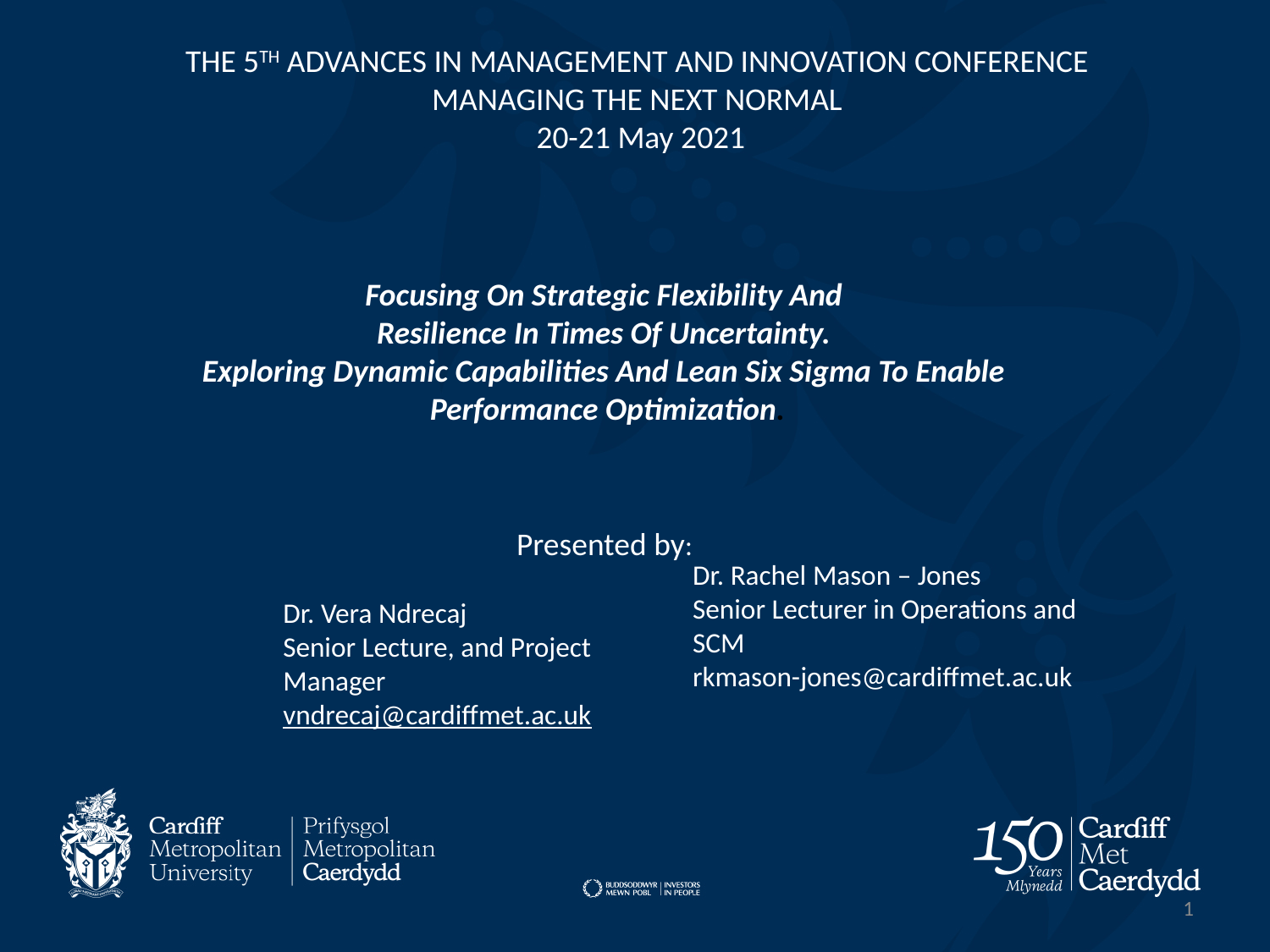

THE 5TH ADVANCES IN MANAGEMENT AND INNOVATION CONFERENCE
MANAGING THE NEXT NORMAL
20-21 May 2021
#
Focusing On Strategic Flexibility And
Resilience In Times Of Uncertainty.
Exploring Dynamic Capabilities And Lean Six Sigma To Enable
Performance Optimization.
Presented by:

Dr. Vera Ndrecaj
Senior Lecture, and Project Manager
vndrecaj@cardiffmet.ac.uk

Dr. Rachel Mason – Jones
Senior Lecturer in Operations and SCM
rkmason-jones@cardiffmet.ac.uk
1